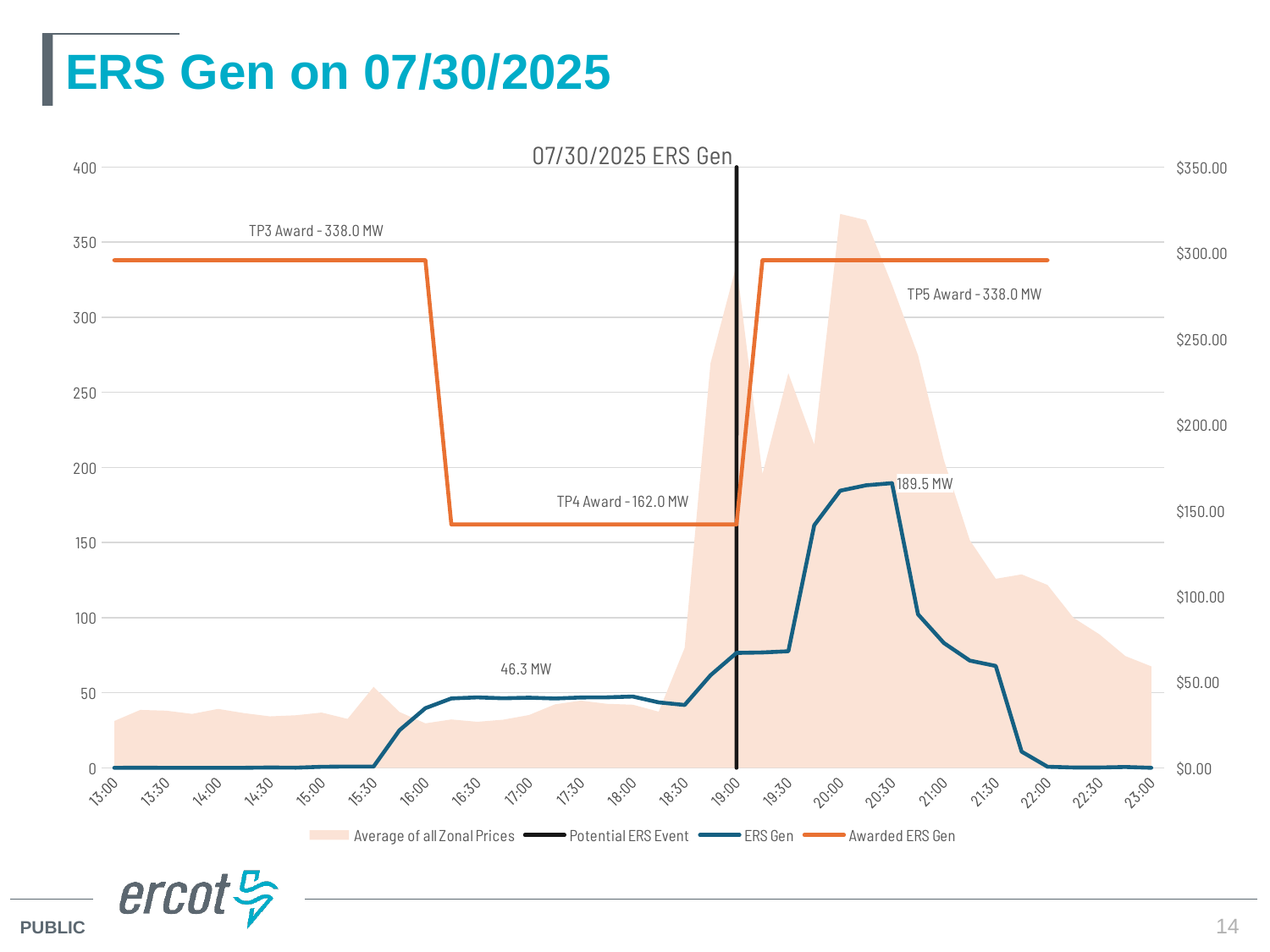

# ERS Gen on 07/30/2025

### Chart: 07/30/2025 ERS Gen

| Category | Average of all Zonal Prices | Potential ERS Event | ERS Gen | Awarded ERS Gen |
|---|---|---|---|---|
| 45868.541666666664 | 27.24375 | -100.0 | 0.0 | 338.0 |
| 45868.552083333336 | 33.70125 | -100.0 | 0.00027600000000000004 | 338.0 |
| 45868.5625 | 33.27125 | -100.0 | 0.0 | 338.0 |
| 45868.572916666664 | 31.358749999999993 | -100.0 | 0.0 | 338.0 |
| 45868.583333333336 | 34.2775 | -100.0 | 0.0 | 338.0 |
| 45868.59375 | 31.845000000000002 | -100.0 | 0.0 | 338.0 |
| 45868.604166666664 | 29.94625 | -100.0 | 0.19124000000000002 | 338.0 |
| 45868.614583333336 | 30.57875 | -100.0 | 0.03572 | 338.0 |
| 45868.625 | 32.16375 | -100.0 | 0.645044 | 338.0 |
| 45868.635416666664 | 28.46875 | -100.0 | 0.811392 | 338.0 |
| 45868.645833333336 | 47.12374999999999 | -100.0 | 0.8060160000000001 | 338.0 |
| 45868.65625 | 32.465 | -100.0 | 25.005116 | 338.0 |
| 45868.666666666664 | 25.858750000000004 | -100.0 | 39.691212 | 338.0 |
| 45868.677083333336 | 28.1275 | -100.0 | 46.17773999999999 | 162.0 |
| 45868.6875 | 26.7775 | -100.0 | 46.8673 | 162.0 |
| 45868.697916666664 | 28.00125 | -100.0 | 46.26712400000002 | 162.0 |
| 45868.708333333336 | 30.731249999999996 | -100.0 | 46.661103999999995 | 162.0 |
| 45868.71875 | 36.964999999999996 | -100.0 | 46.13468400000003 | 162.0 |
| 45868.729166666664 | 39.10375 | -100.0 | 46.81367199999999 | 162.0 |
| 45868.739583333336 | 37.26 | -100.0 | 46.89995599999999 | 162.0 |
| 45868.75 | 36.7375 | -100.0 | 47.43536399999998 | 162.0 |
| 45868.760416666664 | 32.683749999999996 | -100.0 | 43.52546 | 162.0 |
| 45868.770833333336 | 69.795 | -100.0 | 41.808396000000016 | 162.0 |
| 45868.78125 | 235.775 | -100.0 | 61.604679999999995 | 162.0 |
| 45868.791666666664 | 293.0475 | -100.0 | 76.48626 | 162.0 |
| 45868.802083333336 | 171.12875 | 100000.0 | 76.78114 | 338.0 |
| 45868.8125 | 229.91124999999997 | None | 77.56542800000001 | 338.0 |
| 45868.822916666664 | 188.3625 | None | 161.498808 | 338.0 |
| 45868.833333333336 | 322.69 | None | 184.48366 | 338.0 |
| 45868.84375 | 319.0825 | None | 188.07451599999996 | 338.0 |
| 45868.854166666664 | 281.45375 | None | 189.51113199999998 | 338.0 |
| 45868.864583333336 | 240.435 | None | 102.214156 | 338.0 |
| 45868.875 | 179.26625 | None | 83.06427600000008 | 338.0 |
| 45868.885416666664 | 132.60875 | None | 71.35028400000002 | 338.0 |
| 45868.895833333336 | 110.10875 | None | 67.787504 | 338.0 |
| 45868.90625 | 112.6525 | None | 10.736392 | 338.0 |
| 45868.916666666664 | 106.4875 | None | 0.674852 | 338.0 |
| 45868.927083333336 | 87.36999999999999 | None | 0.19140000000000001 | None |
| 45868.9375 | 77.7125 | None | 0.19904000000000002 | None |
| 45868.947916666664 | 65.0975 | None | 0.51728 | None |
| 45868.958333333336 | 59.06625 | None | 0.0 | None |
14